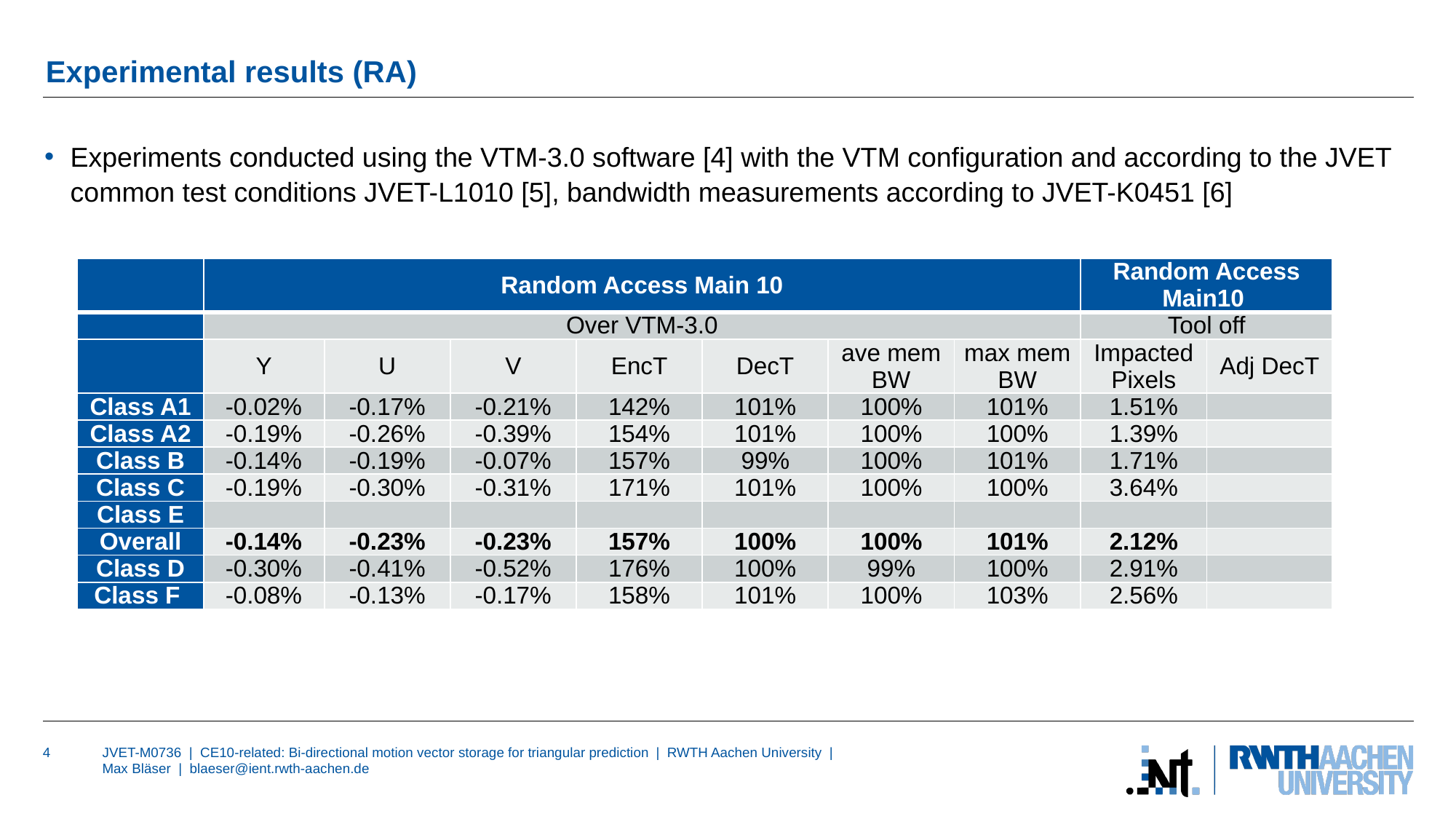

# Experimental results (RA)
Experiments conducted using the VTM-3.0 software [4] with the VTM configuration and according to the JVET common test conditions JVET-L1010 [5], bandwidth measurements according to JVET-K0451 [6]

|  | Random Access Main 10 |  |  |  |  |  |  | Random Access Main10 |  |
| --- | --- | --- | --- | --- | --- | --- | --- | --- | --- |
|  | Over VTM-3.0 |  |  |  |  |  |  | Tool off |  |
|  | Y | U | V | EncT | DecT | ave mem BW | max mem BW | Impacted Pixels | Adj DecT |
| Class A1 | -0.02% | -0.17% | -0.21% | 142% | 101% | 100% | 101% | 1.51% |  |
| Class A2 | -0.19% | -0.26% | -0.39% | 154% | 101% | 100% | 100% | 1.39% |  |
| Class B | -0.14% | -0.19% | -0.07% | 157% | 99% | 100% | 101% | 1.71% |  |
| Class C | -0.19% | -0.30% | -0.31% | 171% | 101% | 100% | 100% | 3.64% |  |
| Class E |  |  |  |  |  |  |  |  |  |
| Overall | -0.14% | -0.23% | -0.23% | 157% | 100% | 100% | 101% | 2.12% |  |
| Class D | -0.30% | -0.41% | -0.52% | 176% | 100% | 99% | 100% | 2.91% |  |
| Class F | -0.08% | -0.13% | -0.17% | 158% | 101% | 100% | 103% | 2.56% |  |